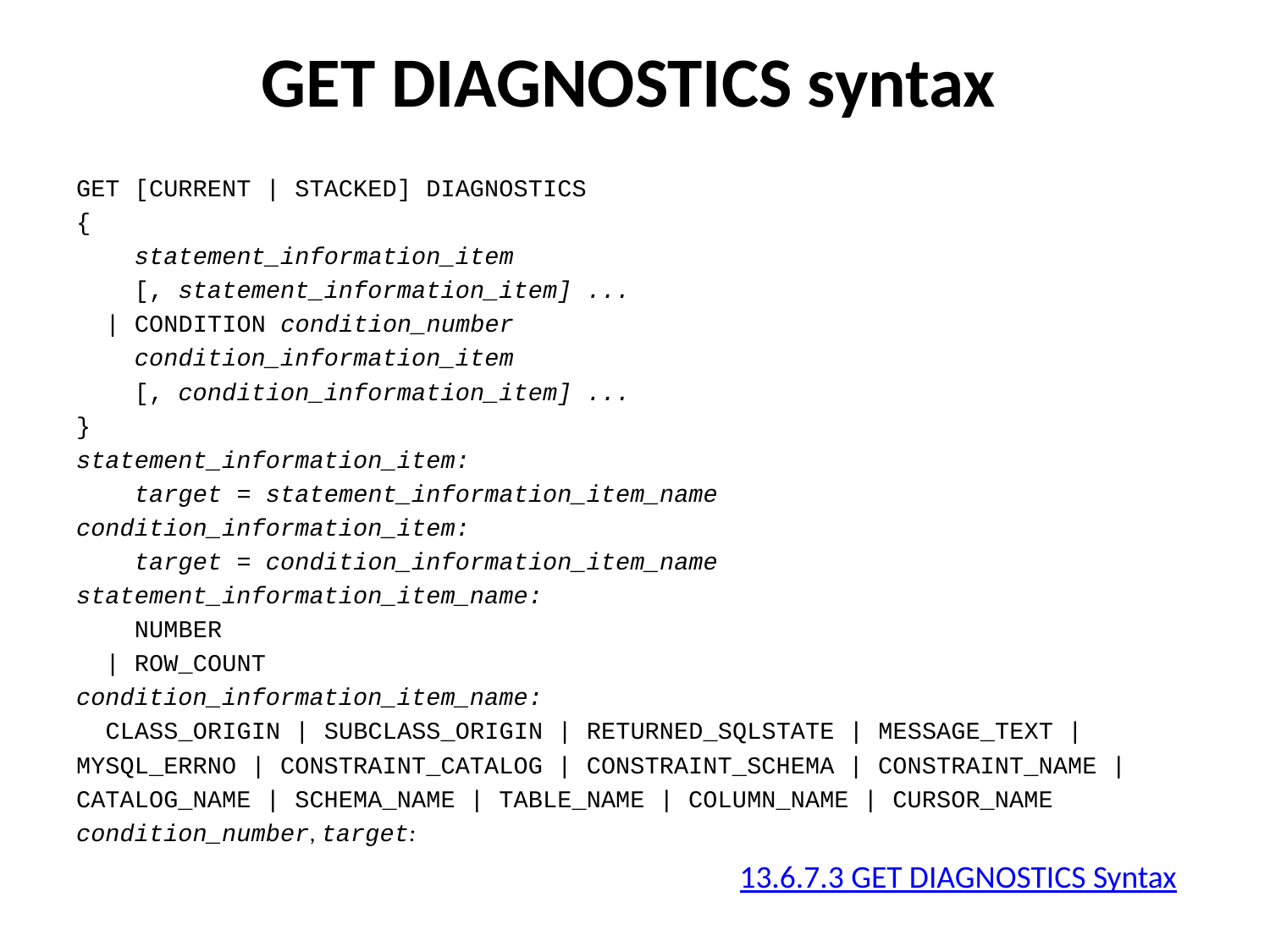

# GET DIAGNOSTICS syntax
GET [CURRENT | STACKED] DIAGNOSTICS
{
    statement_information_item
    [, statement_information_item] ...
  | CONDITION condition_number
    condition_information_item
    [, condition_information_item] ...
}
statement_information_item:
    target = statement_information_item_name
condition_information_item:
    target = condition_information_item_name
statement_information_item_name:
    NUMBER
  | ROW_COUNT
condition_information_item_name:
  CLASS_ORIGIN | SUBCLASS_ORIGIN | RETURNED_SQLSTATE | MESSAGE_TEXT |
MYSQL_ERRNO | CONSTRAINT_CATALOG | CONSTRAINT_SCHEMA | CONSTRAINT_NAME |
CATALOG_NAME | SCHEMA_NAME | TABLE_NAME | COLUMN_NAME | CURSOR_NAME
condition_number, target:

13.6.7.3 GET DIAGNOSTICS Syntax